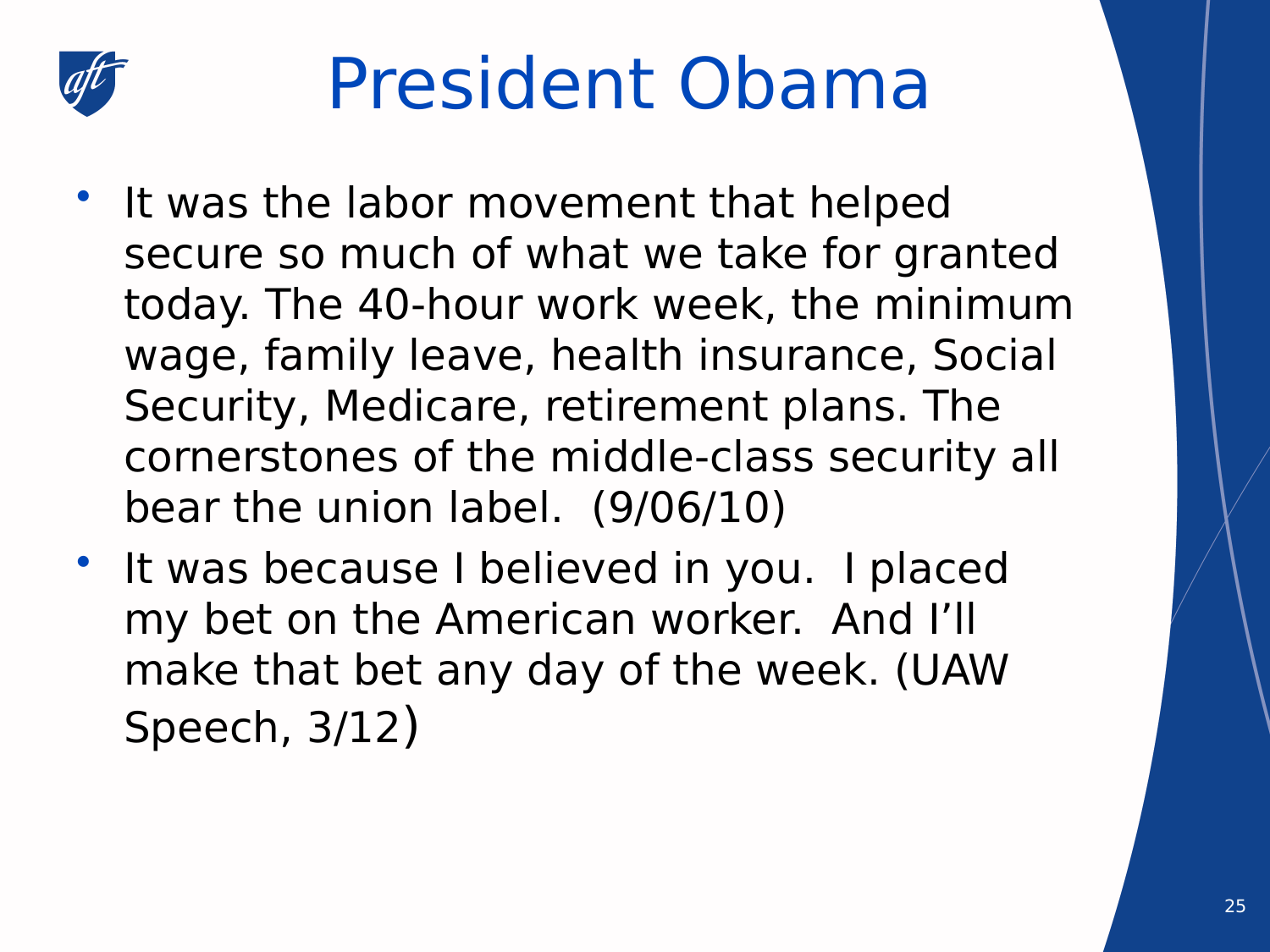

# President Obama
It was the labor movement that helped secure so much of what we take for granted today. The 40-hour work week, the minimum wage, family leave, health insurance, Social Security, Medicare, retirement plans. The cornerstones of the middle-class security all bear the union label.  (9/06/10)
It was because I believed in you.  I placed my bet on the American worker.  And I’ll make that bet any day of the week. (UAW Speech, 3/12)

25